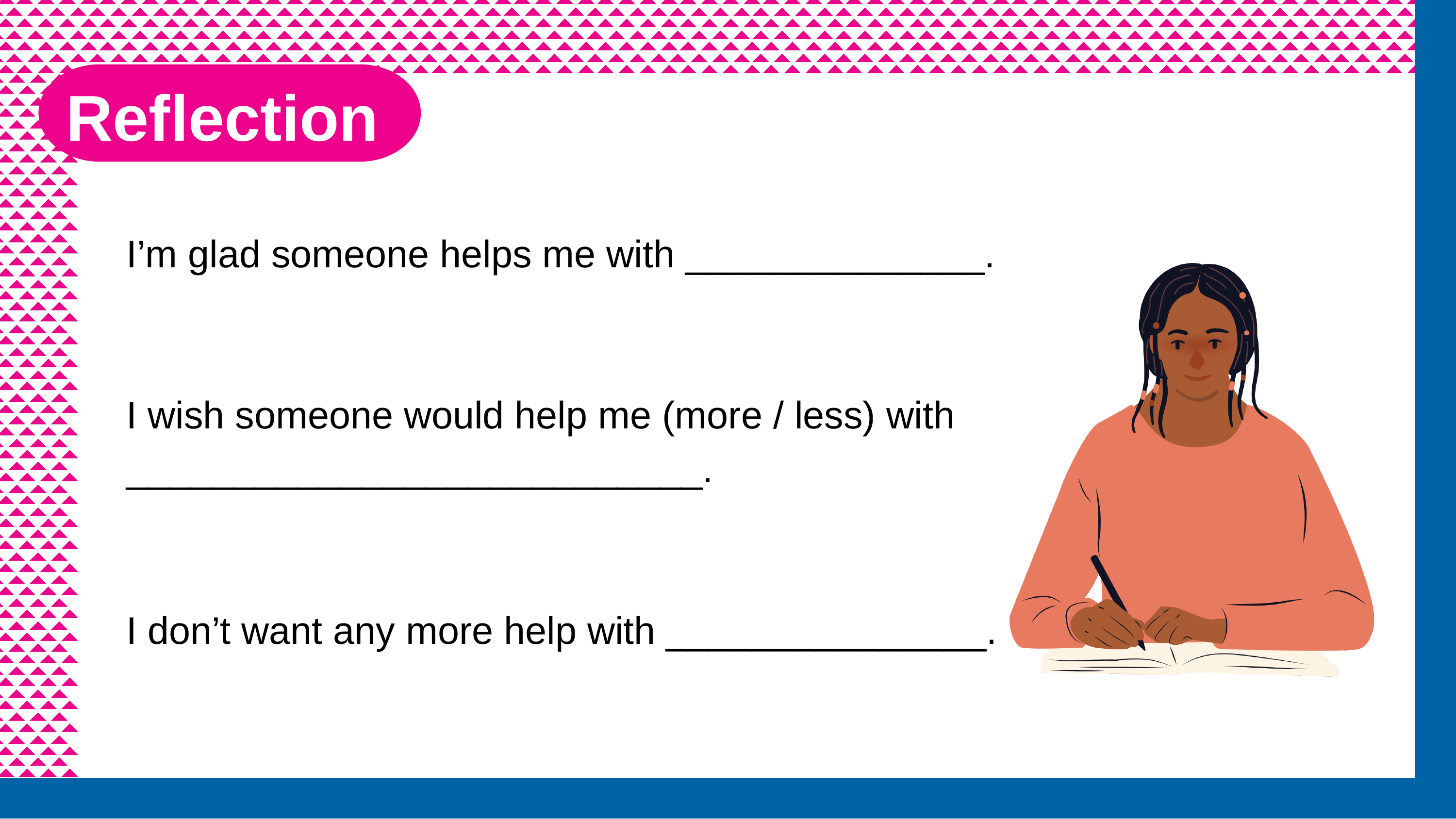

Reflection

I’m glad someone helps me with ______________.

I wish someone would help me (more / less) with ___________________________.

I don’t want any more help with _______________.